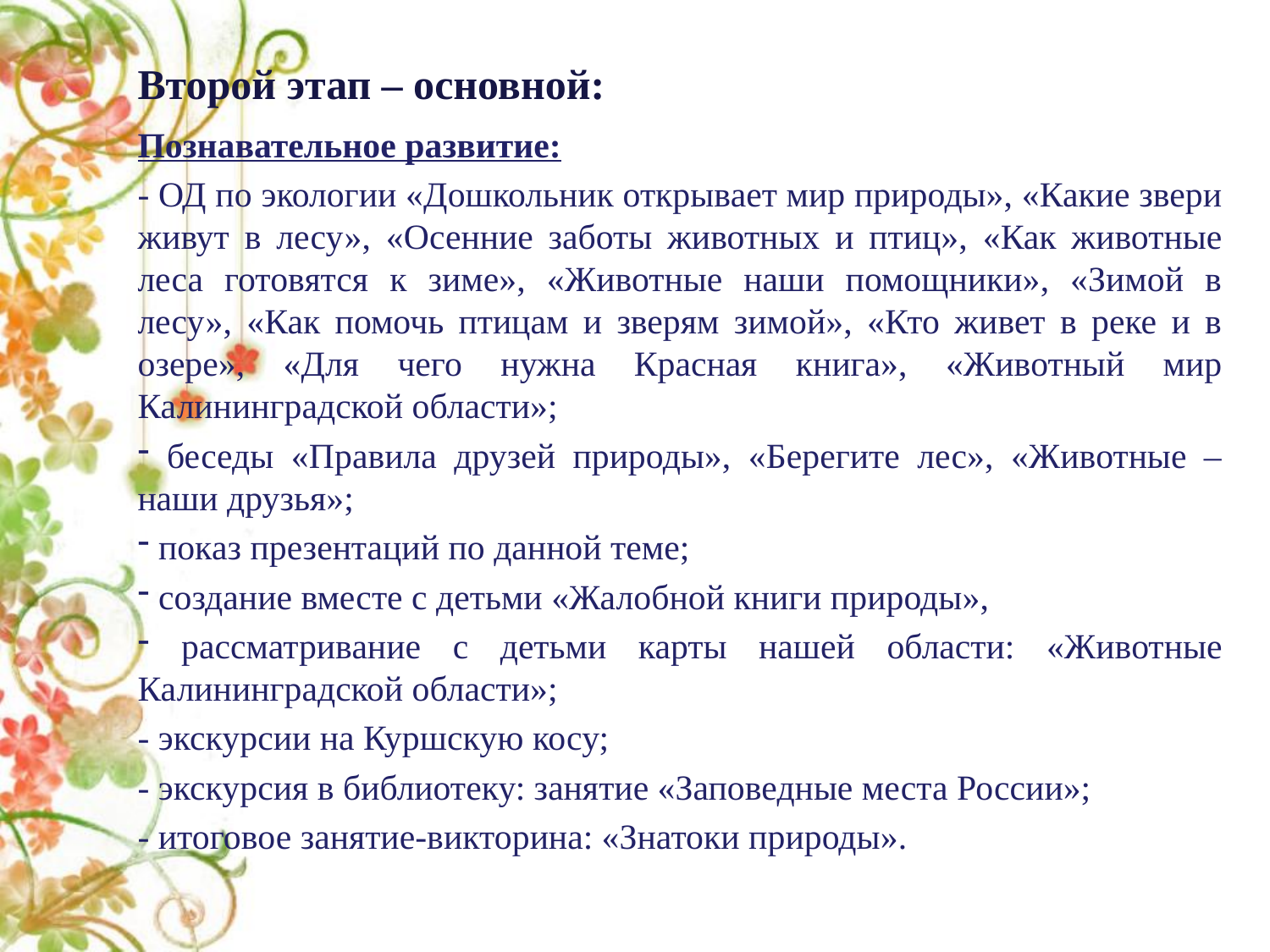

# Второй этап – основной:
Познавательное развитие:
- ОД по экологии «Дошкольник открывает мир природы», «Какие звери живут в лесу», «Осенние заботы животных и птиц», «Как животные леса готовятся к зиме», «Животные наши помощники», «Зимой в лесу», «Как помочь птицам и зверям зимой», «Кто живет в реке и в озере», «Для чего нужна Красная книга», «Животный мир Калининградской области»;
 беседы «Правила друзей природы», «Берегите лес», «Животные – наши друзья»;
 показ презентаций по данной теме;
 создание вместе с детьми «Жалобной книги природы»,
 рассматривание с детьми карты нашей области: «Животные Калининградской области»;
- экскурсии на Куршскую косу;
- экскурсия в библиотеку: занятие «Заповедные места России»;
- итоговое занятие-викторина: «Знатоки природы».